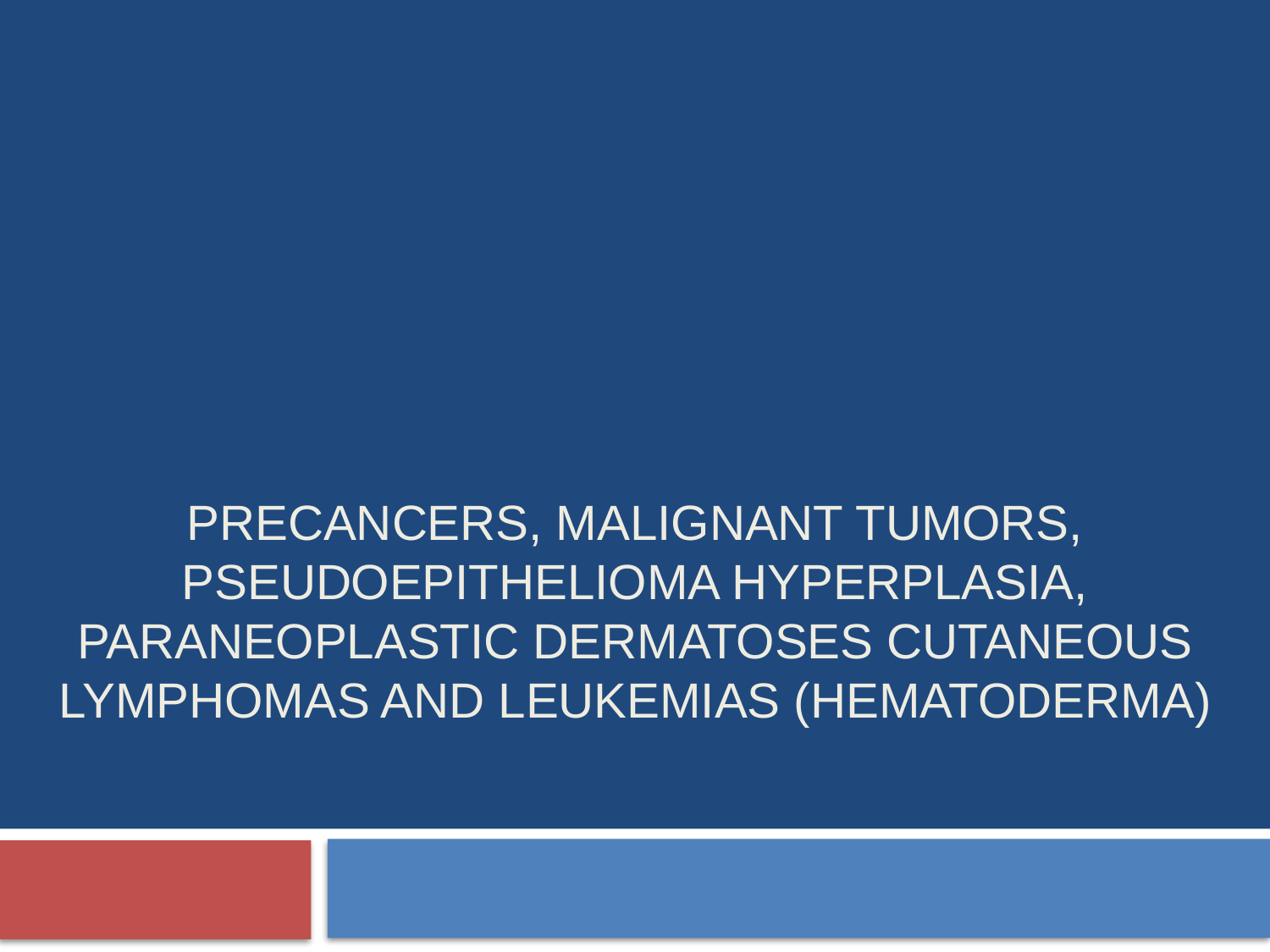

# Precancers, Malignant tumors, pseudoepithelioma hyperplasia, paraneoplastic dermatoses Cutaneous lymphomas and leukemias (hematoderma)